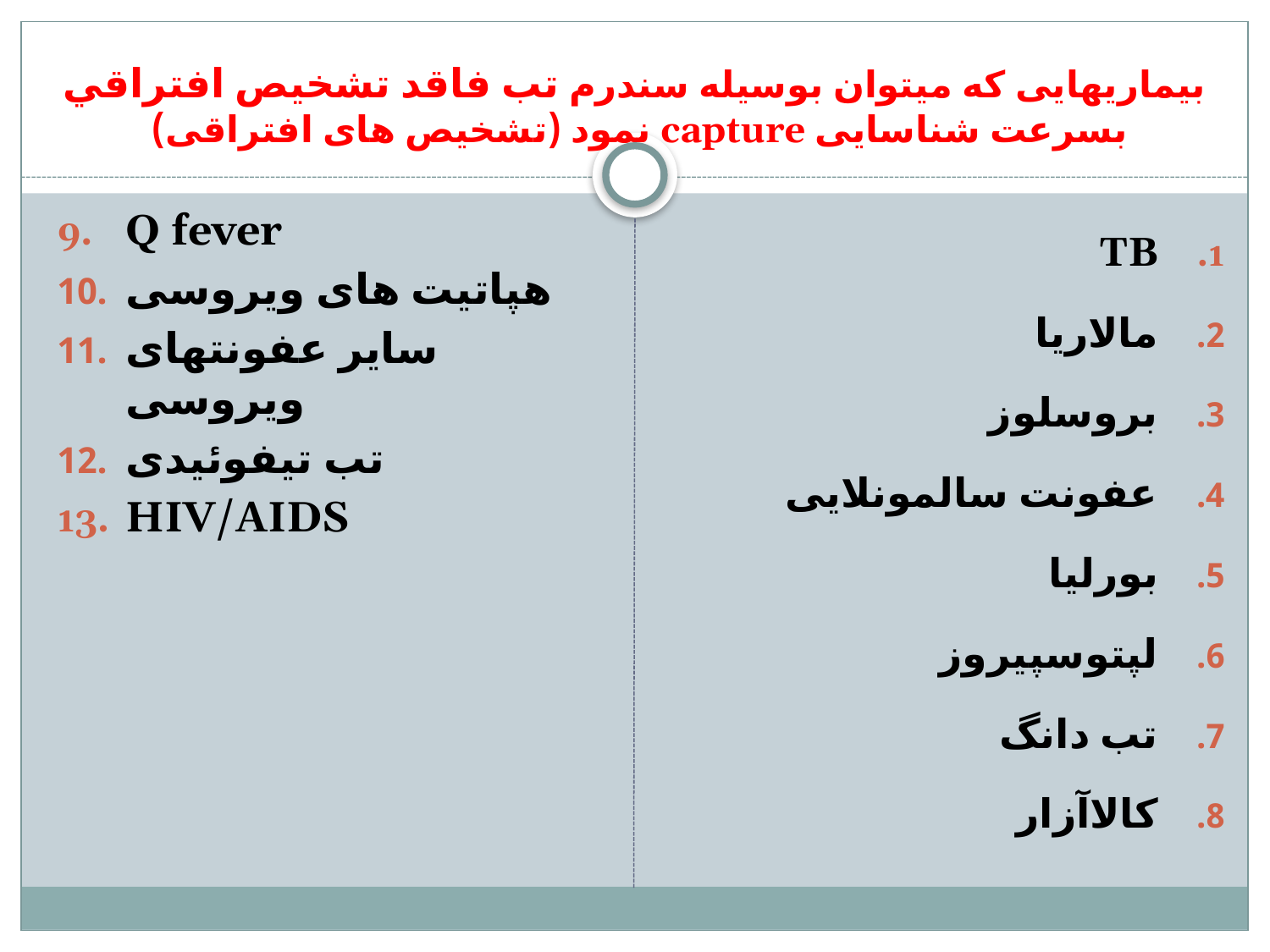

# بیماریهایی که میتوان بوسیله سندرم تب فاقد تشخيص افتراقي بسرعت شناسایی capture نمود (تشخیص های افتراقی)
Q fever
هپاتیت های ویروسی
سایر عفونتهای ویروسی
تب تیفوئیدی
HIV/AIDS
TB
مالاریا
بروسلوز
عفونت سالمونلایی
بورلیا
لپتوسپیروز
تب دانگ
کالاآزار